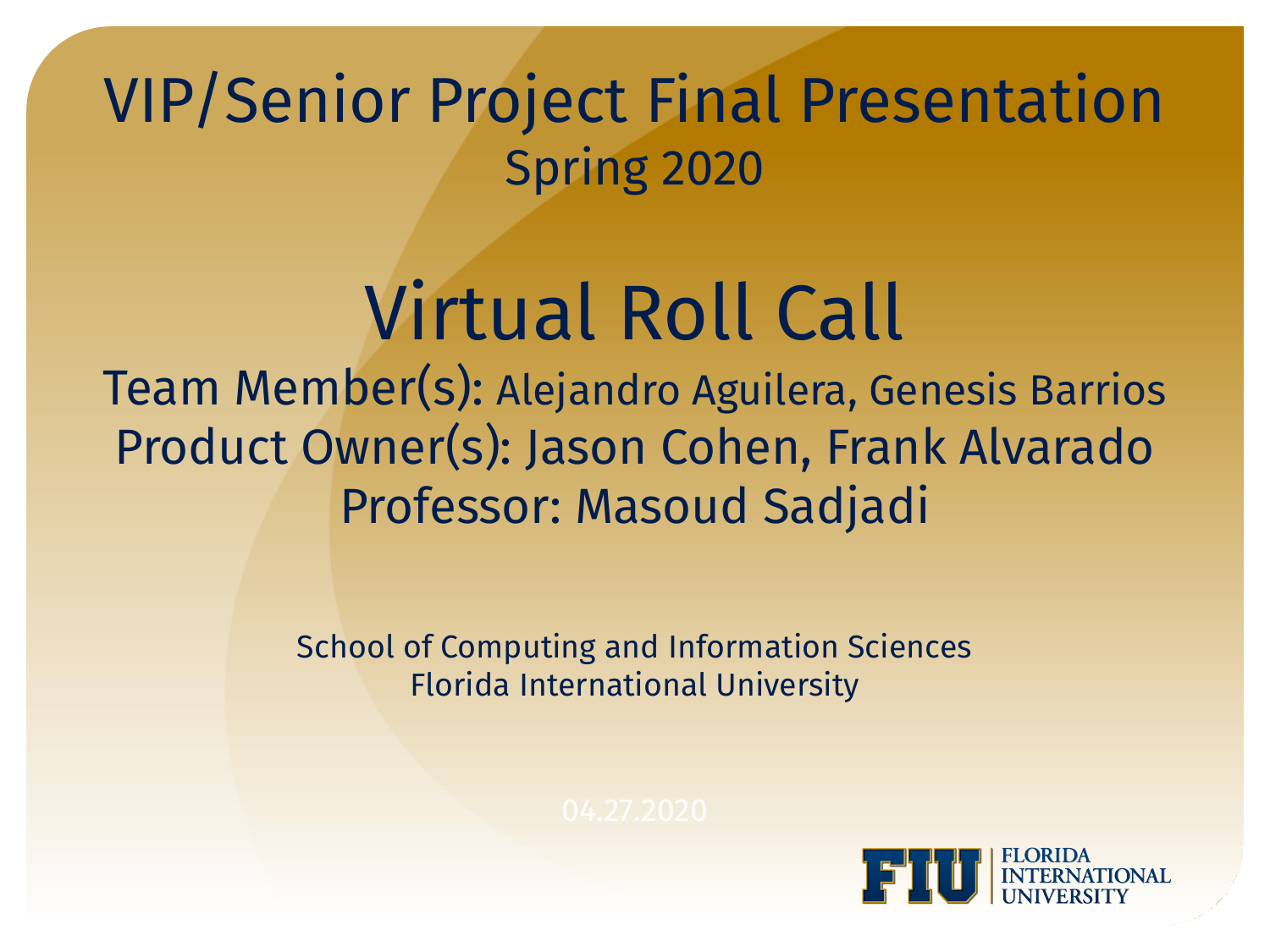

VIP/Senior Project Final Presentation
Spring 2020
# Virtual Roll Call Team Member(s): Alejandro Aguilera, Genesis Barrios Product Owner(s): Jason Cohen, Frank Alvarado Professor: Masoud Sadjadi School of Computing and Information Sciences Florida International University
04.27.2020